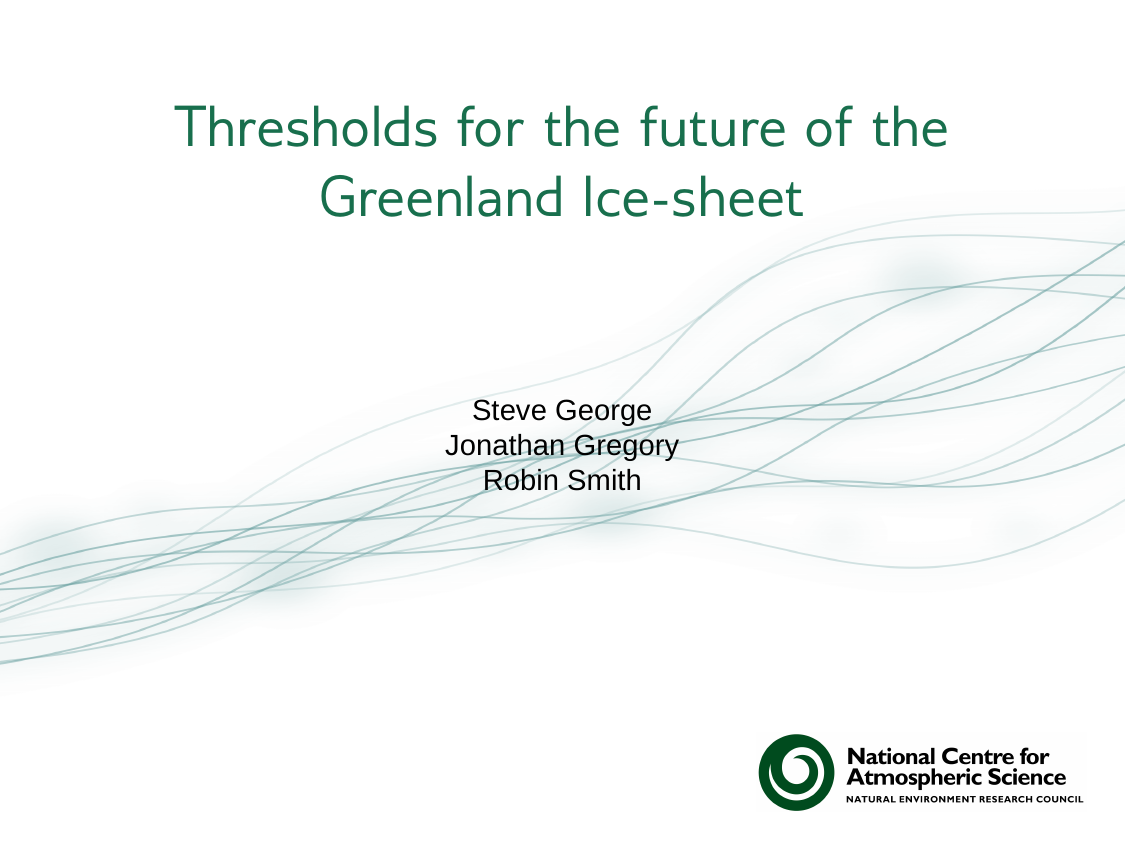

# Thresholds for the future of the Greenland Ice-sheet
Steve George
Jonathan Gregory
Robin Smith